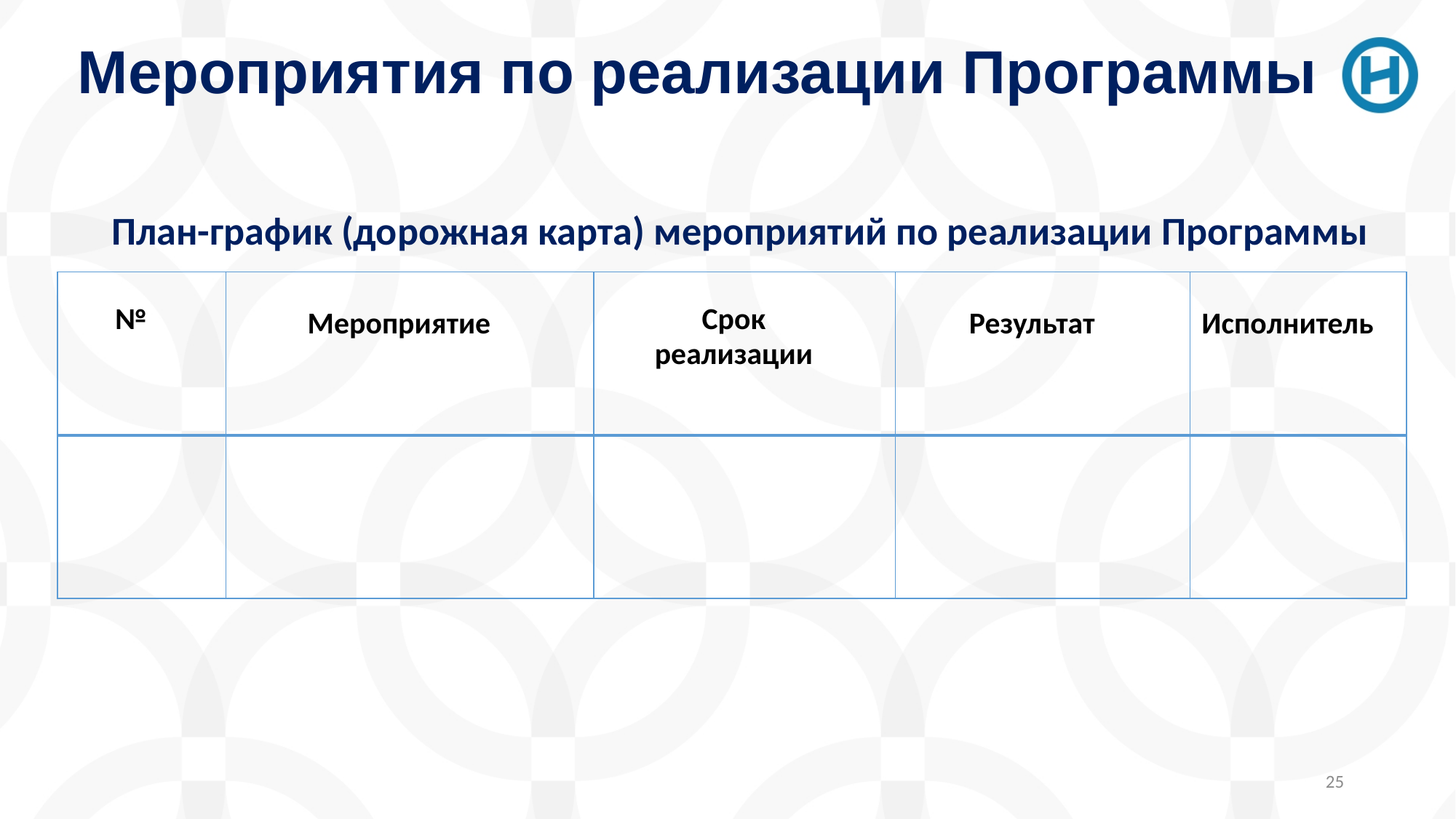

# Мероприятия по реализации Программы

План-график (дорожная карта) мероприятий по реализации Программы

| № | Мероприятие | Срок реализации | Результат | Исполнитель |
| --- | --- | --- | --- | --- |
|  |  |  |  |  |
25